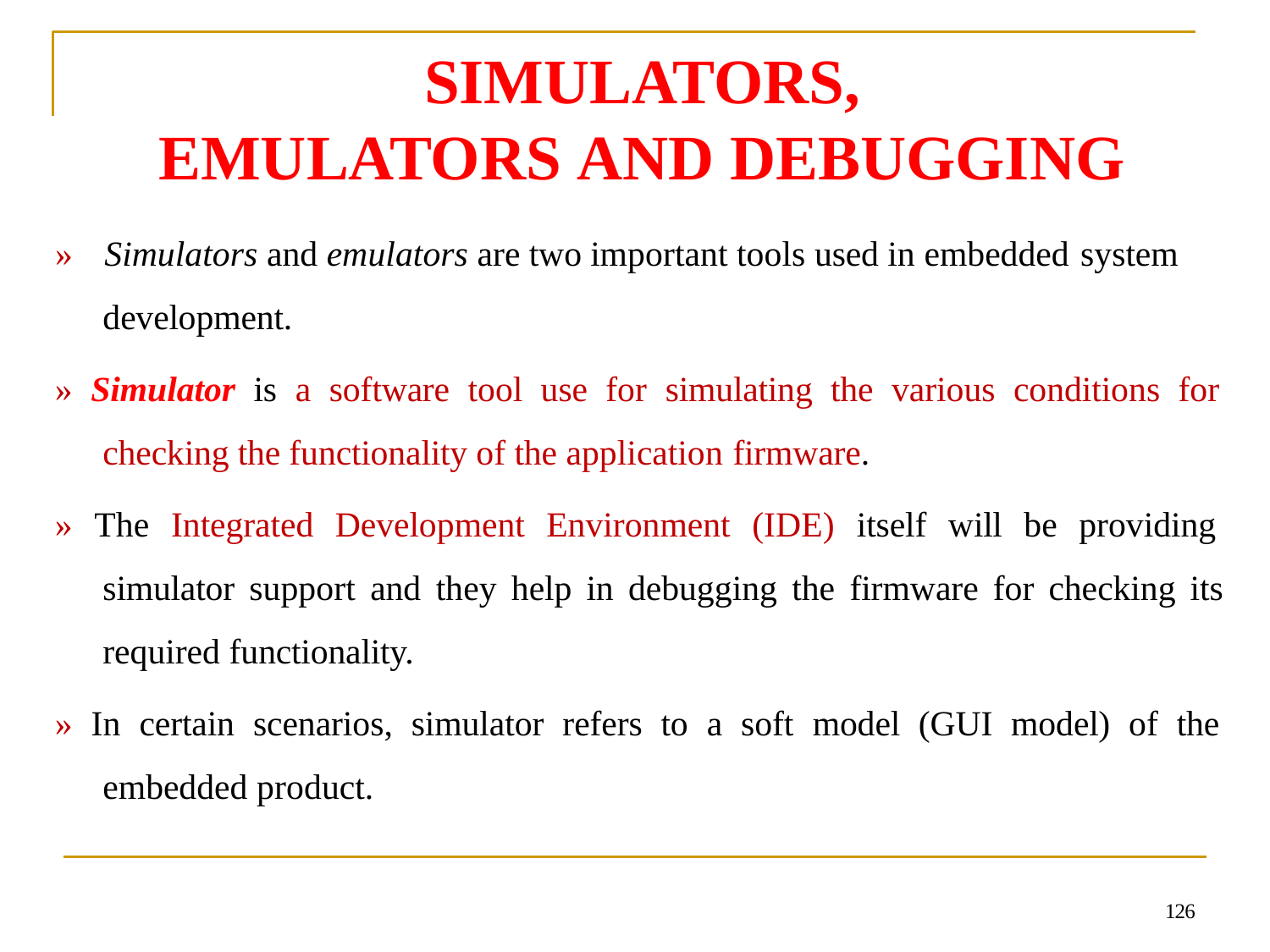

# SIMULATORS,  EMULATORS AND DEBUGGING
»	Simulators and emulators are two important tools used in embedded system
development.
» Simulator is a software tool use for simulating the various conditions for  checking the functionality of the application firmware.
» The Integrated Development Environment (IDE) itself will be providing  simulator support and they help in debugging the firmware for checking its  required functionality.
» In certain scenarios, simulator refers to a soft model (GUI model) of the  embedded product.

126